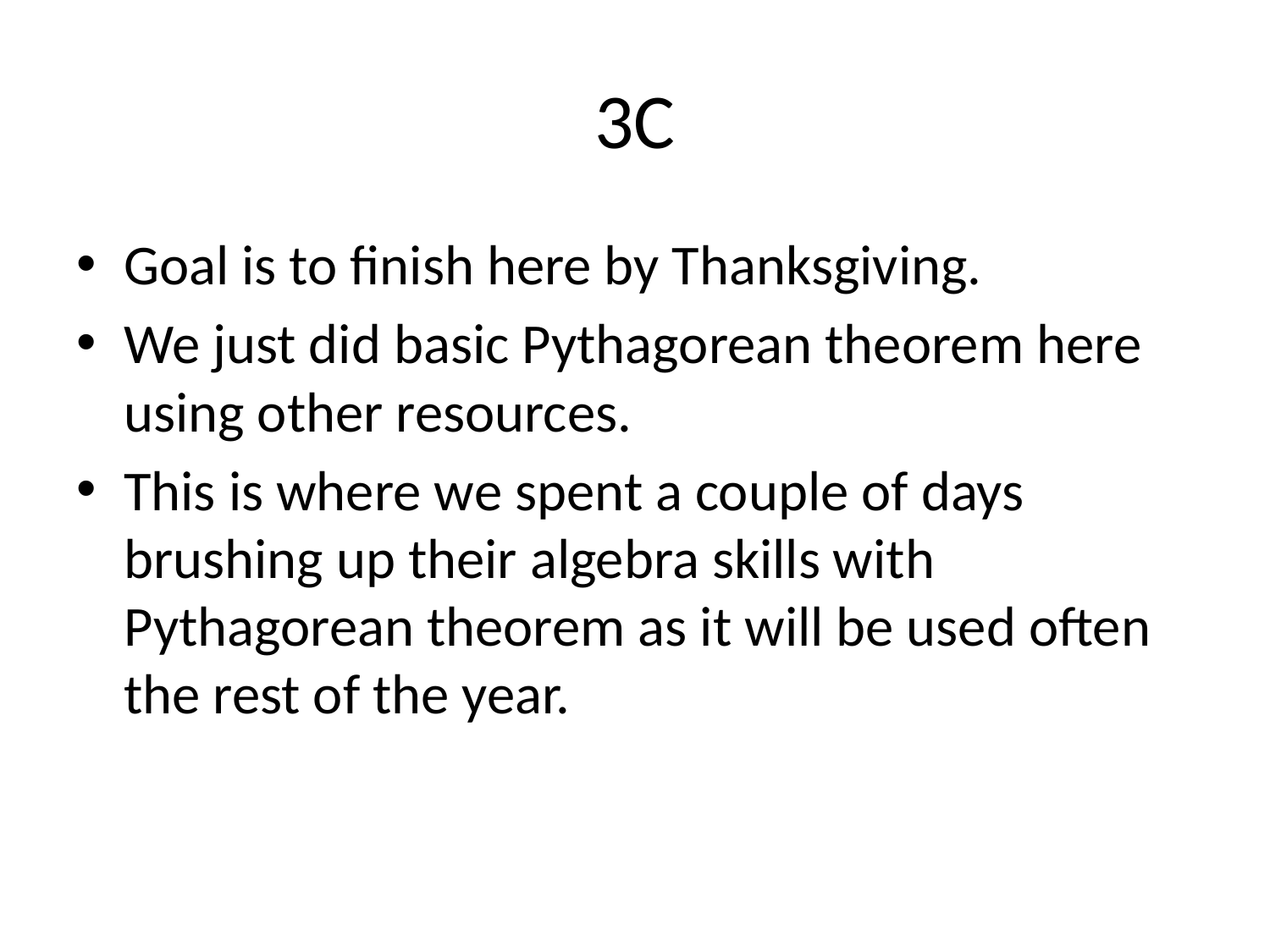

# 3C
Goal is to finish here by Thanksgiving.
We just did basic Pythagorean theorem here using other resources.
This is where we spent a couple of days brushing up their algebra skills with Pythagorean theorem as it will be used often the rest of the year.